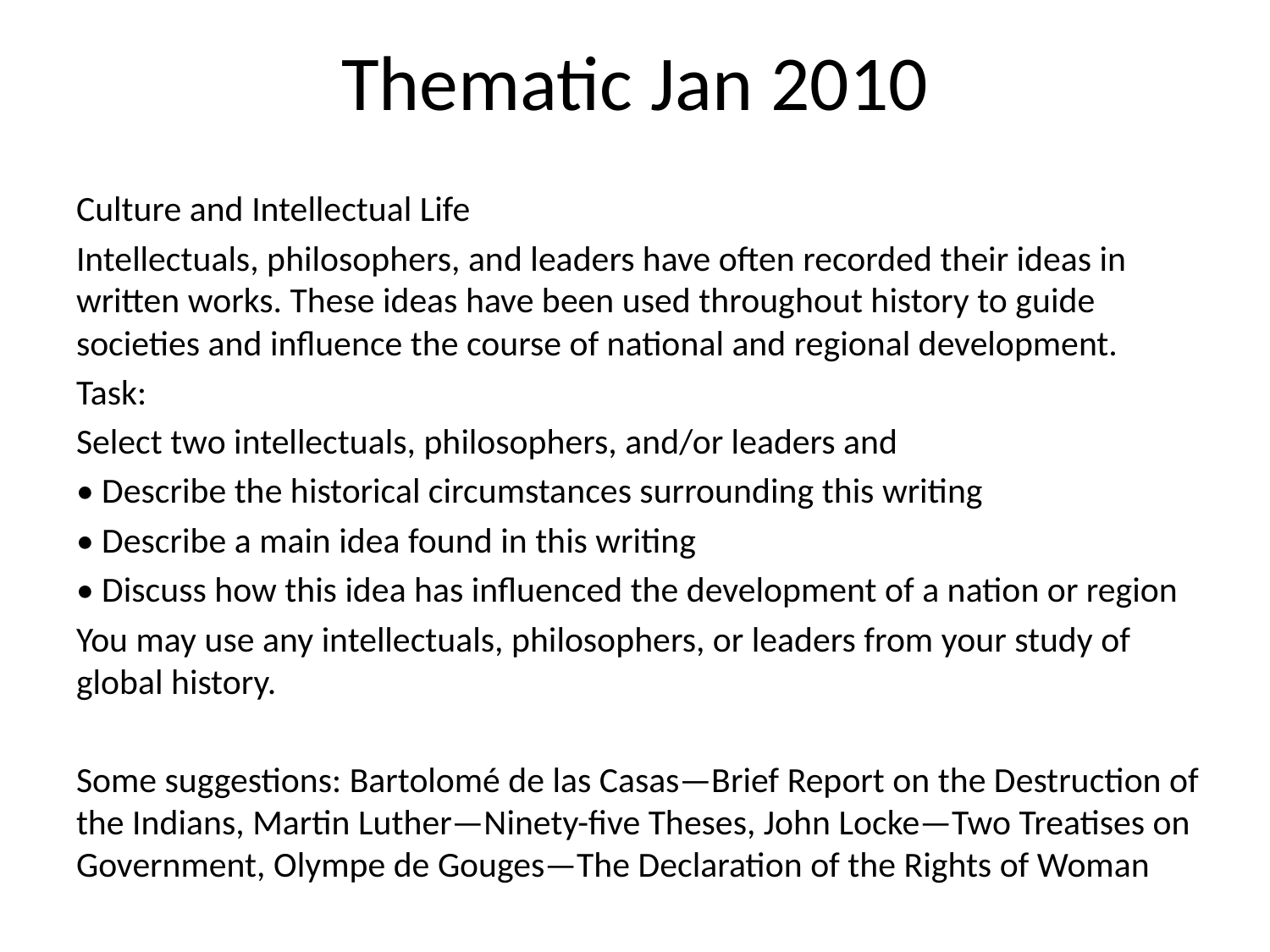

# Thematic Jan 2010
Culture and Intellectual Life
Intellectuals, philosophers, and leaders have often recorded their ideas in written works. These ideas have been used throughout history to guide societies and influence the course of national and regional development.
Task:
Select two intellectuals, philosophers, and/or leaders and
• Describe the historical circumstances surrounding this writing
• Describe a main idea found in this writing
• Discuss how this idea has influenced the development of a nation or region
You may use any intellectuals, philosophers, or leaders from your study of global history.

Some suggestions: Bartolomé de las Casas—Brief Report on the Destruction of the Indians, Martin Luther—Ninety-five Theses, John Locke—Two Treatises on Government, Olympe de Gouges—The Declaration of the Rights of Woman